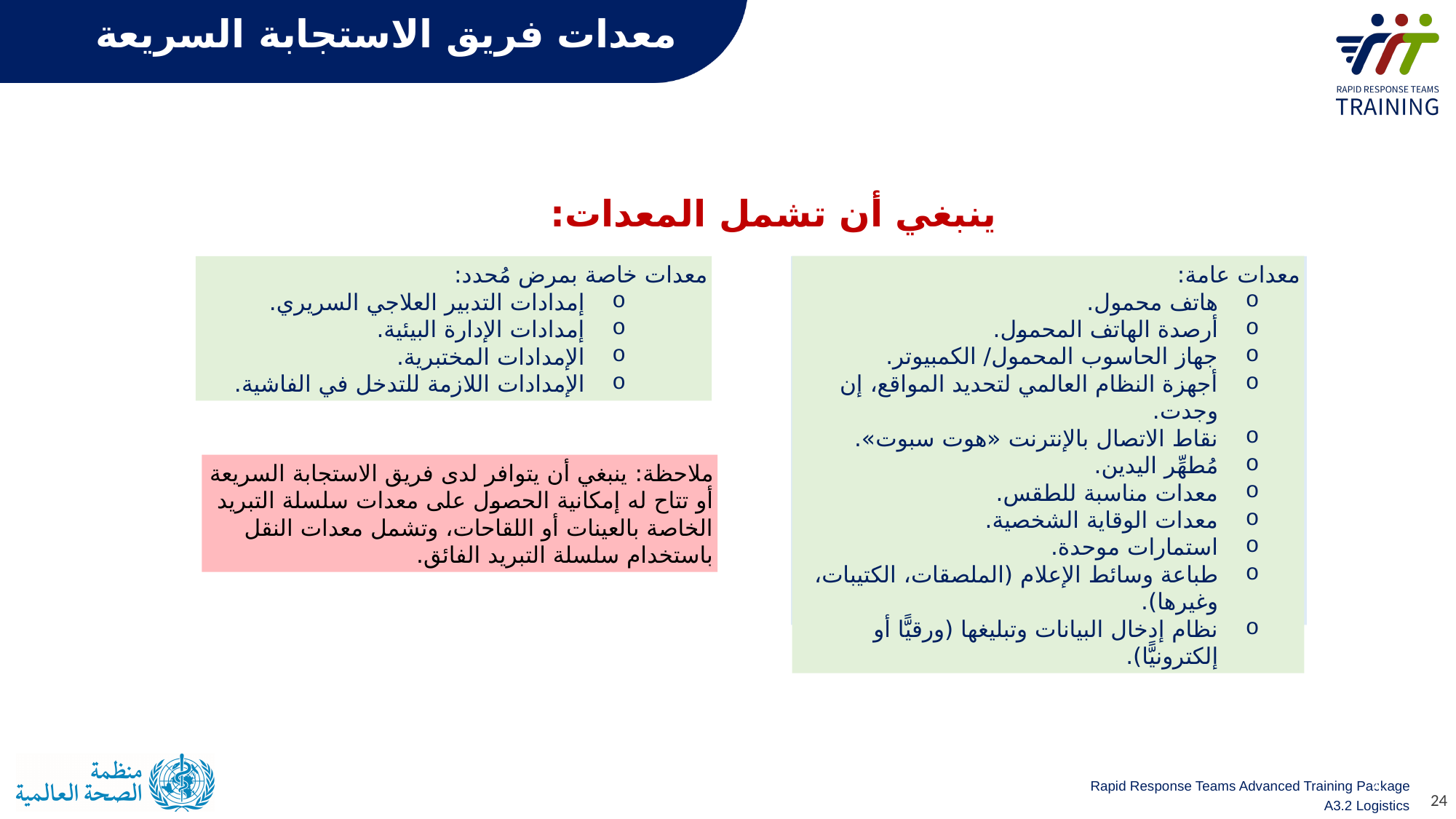

# معدات فريق الاستجابة السريعة
ينبغي أن تشمل المعدات:

معدات عامة:
هاتف محمول.
أرصدة الهاتف المحمول.
جهاز الحاسوب المحمول/ الكمبيوتر.
أجهزة النظام العالمي لتحديد المواقع، إن وجدت.
نقاط الاتصال بالإنترنت «هوت سبوت».
مُطهِّر اليدين.
معدات مناسبة للطقس.
معدات الوقاية الشخصية.
استمارات موحدة.
طباعة وسائط الإعلام (الملصقات، الكتيبات، وغيرها).
نظام إدخال البيانات وتبليغها (ورقيًّا أو إلكترونيًّا).
معدات خاصة بمرض مُحدد:
إمدادات التدبير العلاجي السريري.
إمدادات الإدارة البيئية.
الإمدادات المختبرية.
الإمدادات اللازمة للتدخل في الفاشية.
ملاحظة: ينبغي أن يتوافر لدى فريق الاستجابة السريعة أو تتاح له إمكانية الحصول على معدات سلسلة التبريد الخاصة بالعينات أو اللقاحات، وتشمل معدات النقل باستخدام سلسلة التبريد الفائق.
24